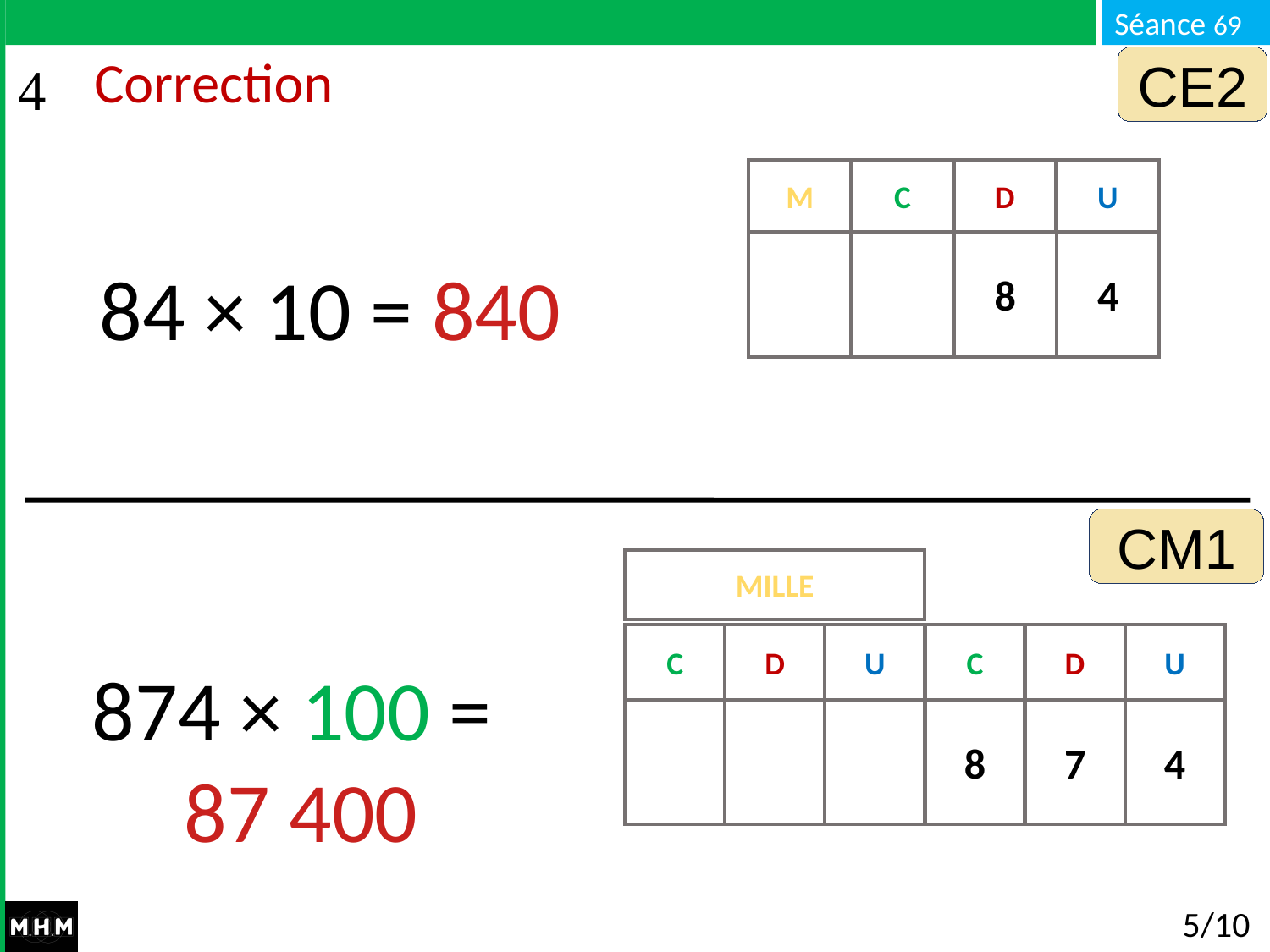

CE2
# Correction
M
C
D
U
8
4

0
0
84 × 10 = 840

CM1
MILLE
C
D
U
C
D
U
874 × 100 =
87 400

8
7
4
0
0
5/10